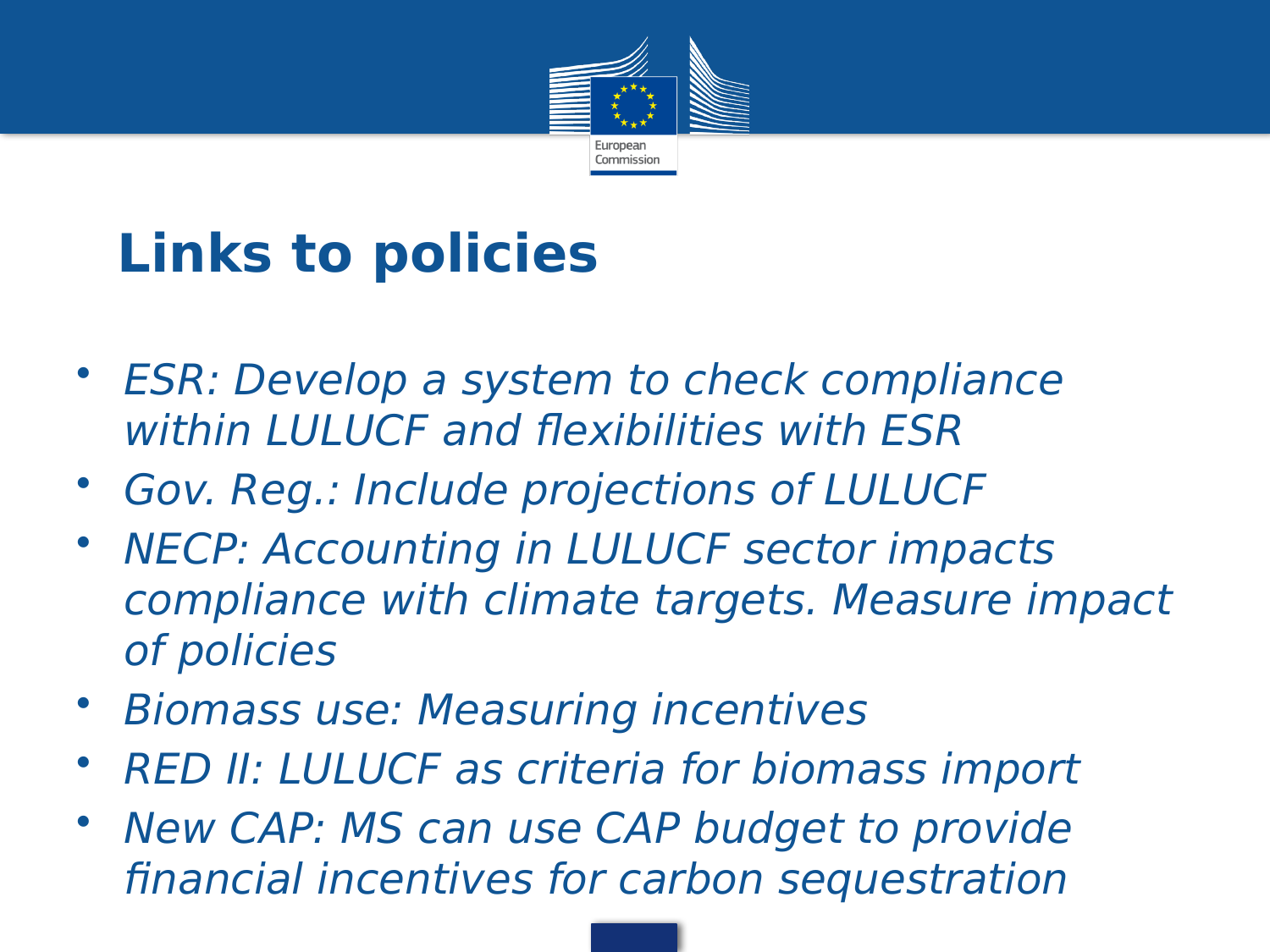

# Links to policies
ESR: Develop a system to check compliance within LULUCF and flexibilities with ESR
Gov. Reg.: Include projections of LULUCF
NECP: Accounting in LULUCF sector impacts compliance with climate targets. Measure impact of policies
Biomass use: Measuring incentives
RED II: LULUCF as criteria for biomass import
New CAP: MS can use CAP budget to provide financial incentives for carbon sequestration